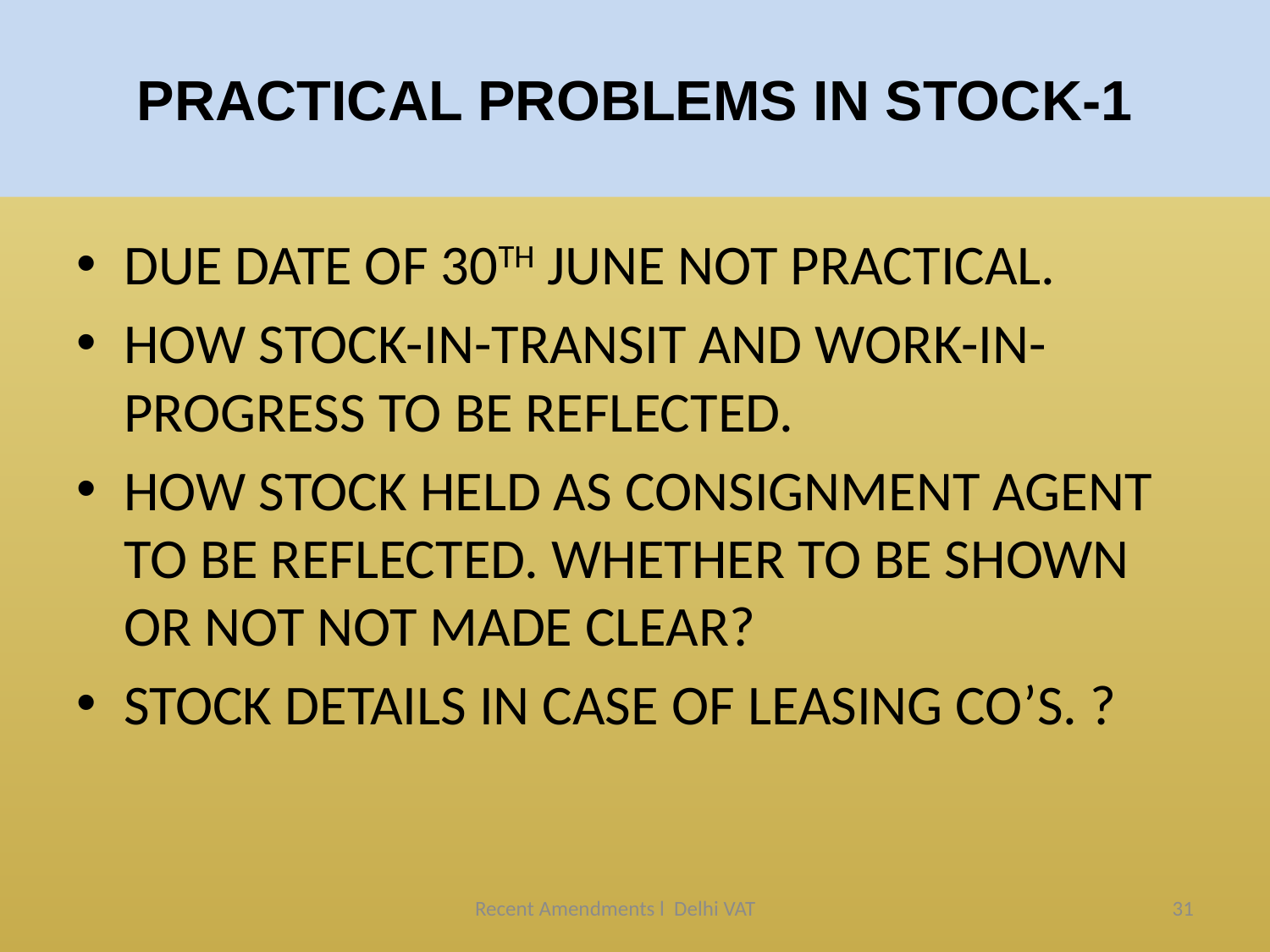

# PRACTICAL PROBLEMS IN STOCK-1
DUE DATE OF 30TH JUNE NOT PRACTICAL.
HOW STOCK-IN-TRANSIT AND WORK-IN-PROGRESS TO BE REFLECTED.
HOW STOCK HELD AS CONSIGNMENT AGENT TO BE REFLECTED. WHETHER TO BE SHOWN OR NOT NOT MADE CLEAR?
STOCK DETAILS IN CASE OF LEASING CO’S. ?
Recent Amendments l  Delhi VAT
31